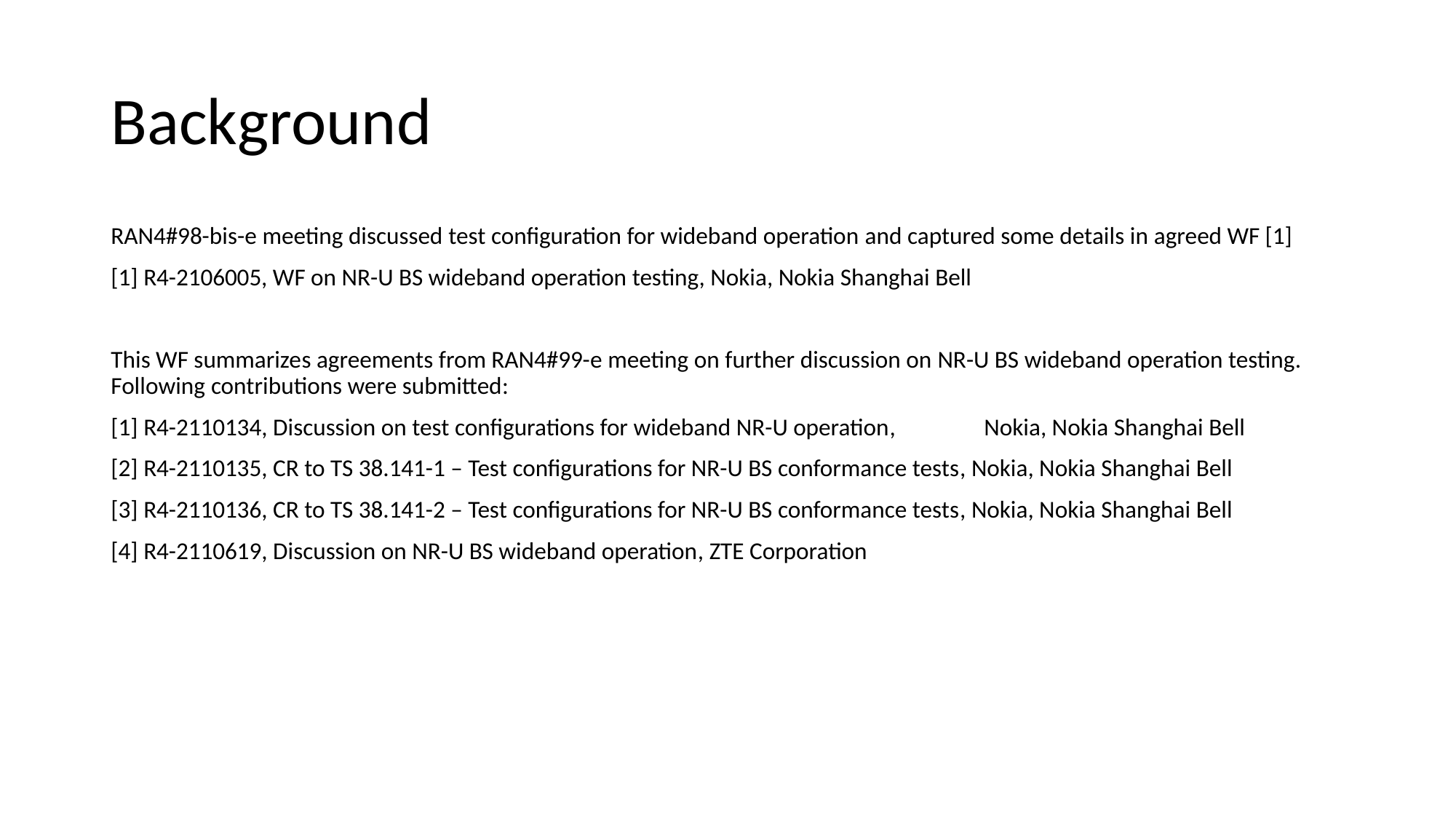

# Background
RAN4#98-bis-e meeting discussed test configuration for wideband operation and captured some details in agreed WF [1]
[1] R4-2106005, WF on NR-U BS wideband operation testing, Nokia, Nokia Shanghai Bell

This WF summarizes agreements from RAN4#99-e meeting on further discussion on NR-U BS wideband operation testing. Following contributions were submitted:
[1] R4-2110134, Discussion on test configurations for wideband NR-U operation,	Nokia, Nokia Shanghai Bell
[2] R4-2110135, CR to TS 38.141-1 – Test configurations for NR-U BS conformance tests, Nokia, Nokia Shanghai Bell
[3] R4-2110136, CR to TS 38.141-2 – Test configurations for NR-U BS conformance tests, Nokia, Nokia Shanghai Bell
[4] R4-2110619, Discussion on NR-U BS wideband operation, ZTE Corporation